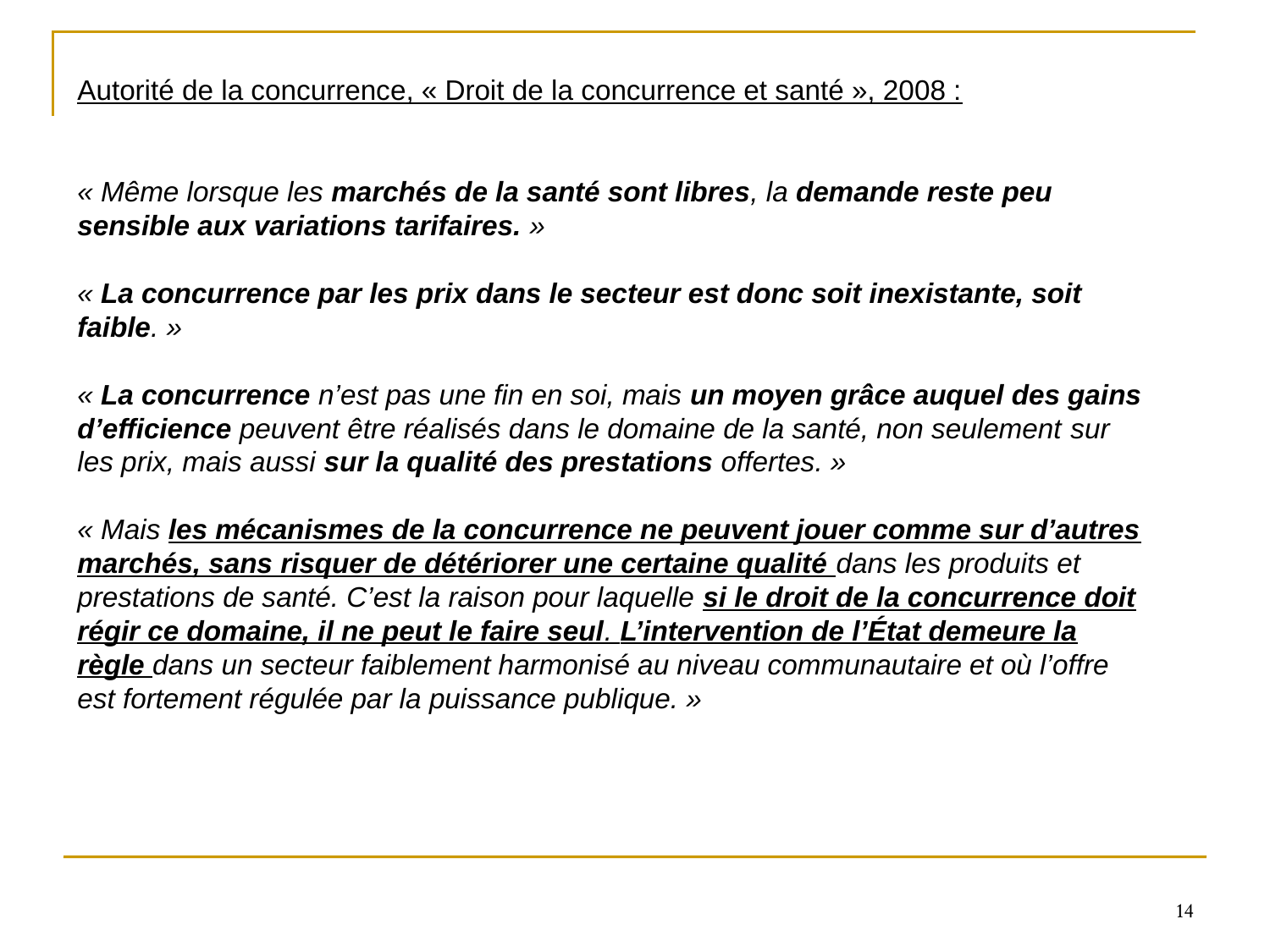

Autorité de la concurrence, « Droit de la concurrence et santé », 2008 :

« Même lorsque les marchés de la santé sont libres, la demande reste peu sensible aux variations tarifaires. »

« La concurrence par les prix dans le secteur est donc soit inexistante, soit faible. »

« La concurrence n’est pas une fin en soi, mais un moyen grâce auquel des gains d’efficience peuvent être réalisés dans le domaine de la santé, non seulement sur les prix, mais aussi sur la qualité des prestations offertes. »

« Mais les mécanismes de la concurrence ne peuvent jouer comme sur d’autres marchés, sans risquer de détériorer une certaine qualité dans les produits et prestations de santé. C’est la raison pour laquelle si le droit de la concurrence doit régir ce domaine, il ne peut le faire seul. L’intervention de l’État demeure la règle dans un secteur faiblement harmonisé au niveau communautaire et où l’offre est fortement régulée par la puissance publique. »

14